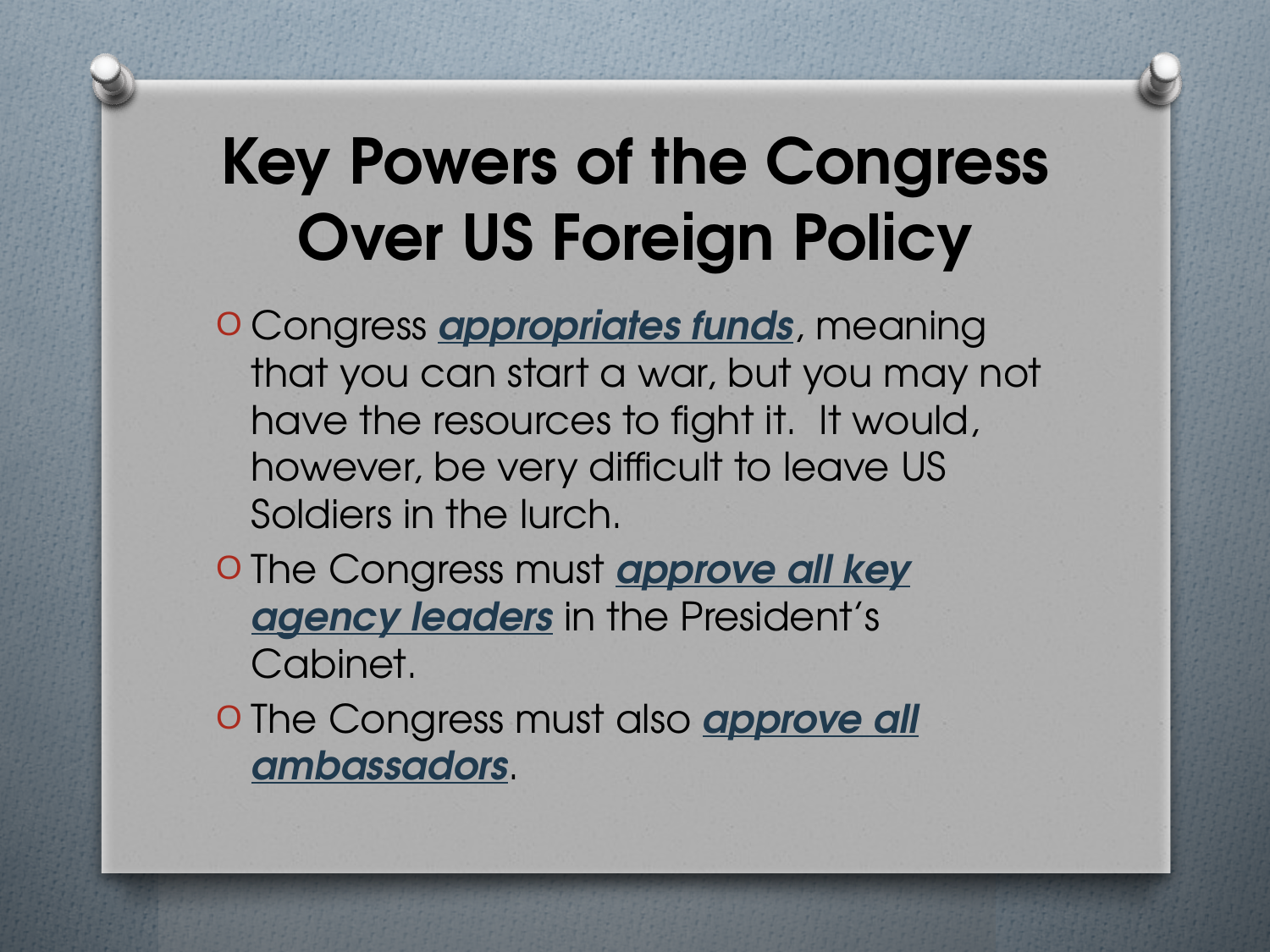

# Key Powers of the Congress Over US Foreign Policy
Congress appropriates funds, meaning that you can start a war, but you may not have the resources to fight it.  It would, however, be very difficult to leave US Soldiers in the lurch.
The Congress must approve all key agency leaders in the President’s Cabinet.
The Congress must also approve all ambassadors.